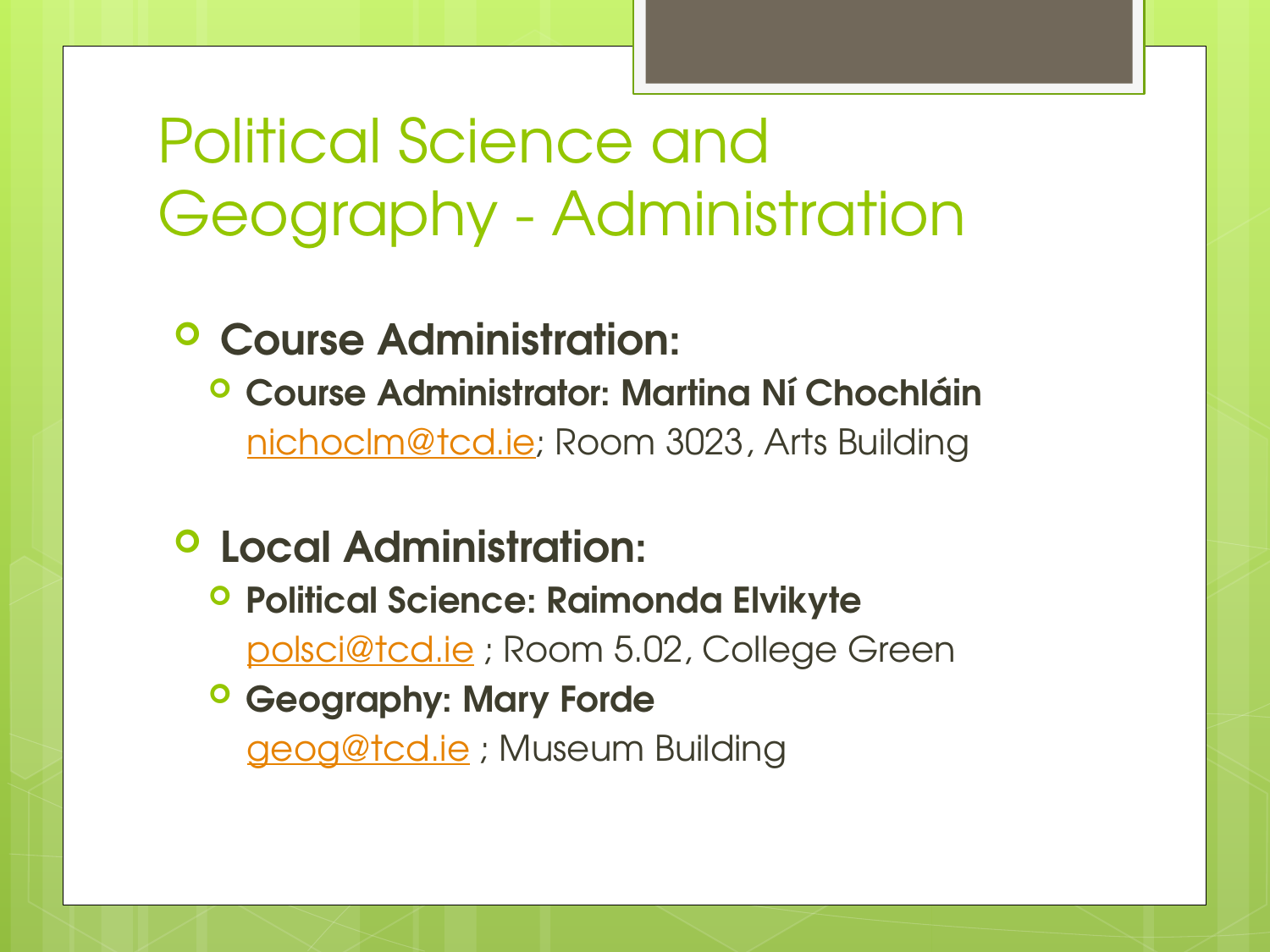

Political Science and Geography - Administration
Course Administration:
Course Administrator: Martina Ní Chochláin
    nichoclm@tcd.ie; Room 3023, Arts Building

Local Administration:
Political Science: Raimonda Elvikyte
    polsci@tcd.ie ; Room 5.02, College Green
Geography: Mary Forde
    geog@tcd.ie ; Museum Building